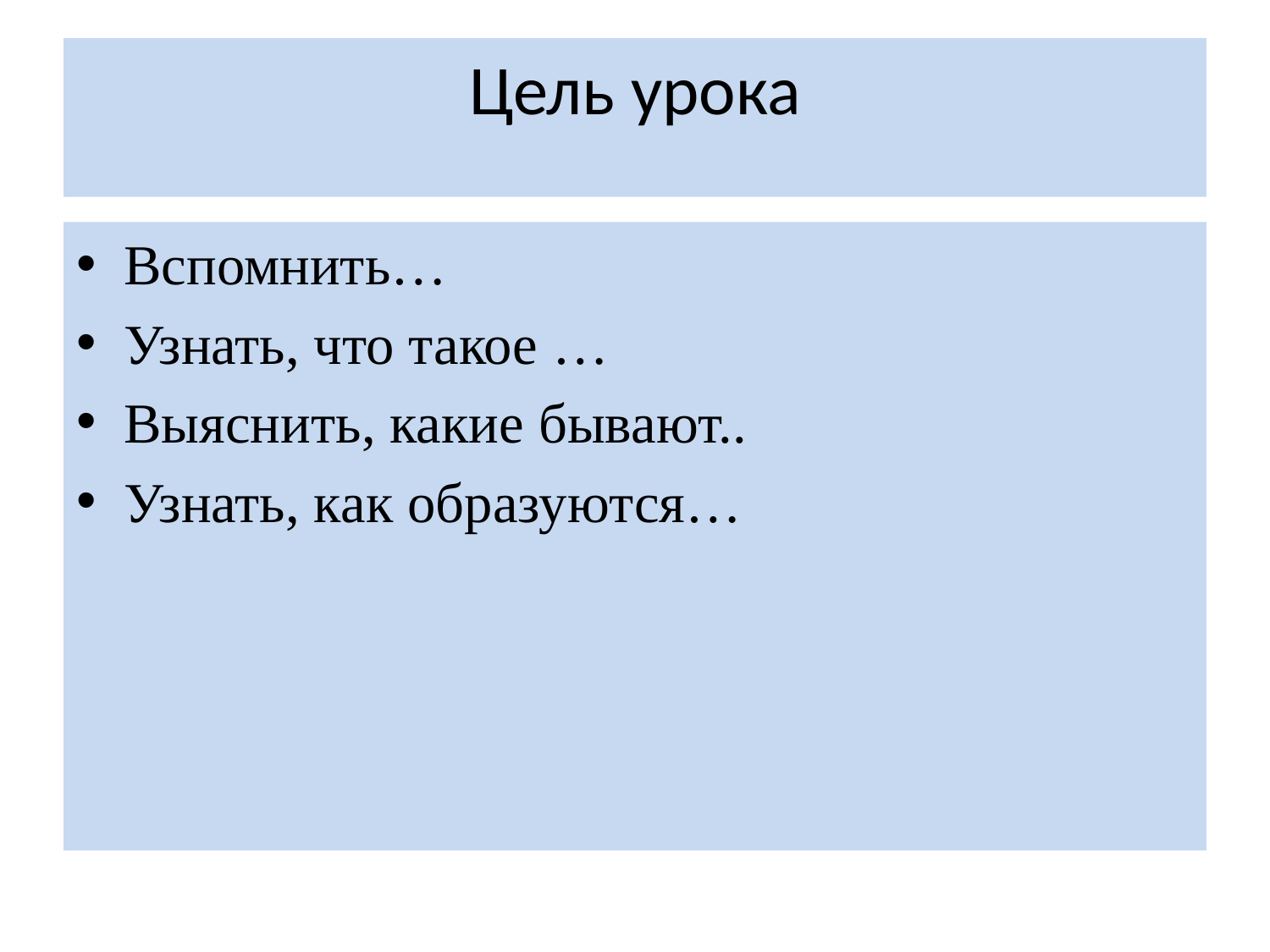

# Цель урока
Вспомнить…
Узнать, что такое …
Выяснить, какие бывают..
Узнать, как образуются…